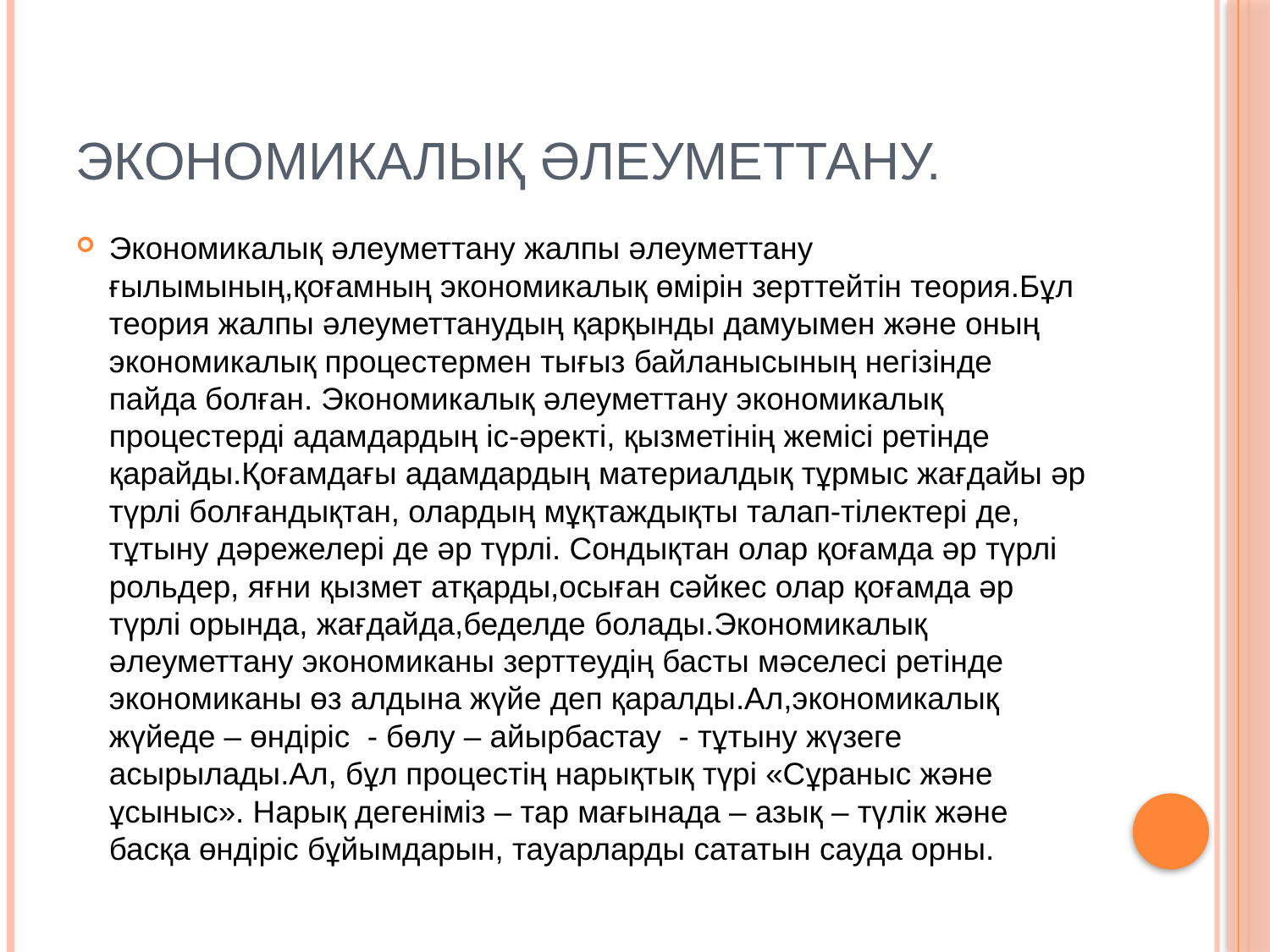

# Экономикалық әлеуметтану.
Экономикалық әлеуметтану жалпы әлеуметтану ғылымының,қоғамның экономикалық өмірін зерттейтін теория.Бұл теория жалпы әлеуметтанудың қарқынды дамуымен және оның экономикалық процестермен тығыз байланысының негізінде пайда болған. Экономикалық әлеуметтану экономикалық процестерді адамдардың іс-әректі, қызметінің жемісі ретінде қарайды.Қоғамдағы адамдардың материалдық тұрмыс жағдайы әр түрлі болғандықтан, олардың мұқтаждықты талап-тілектері де, тұтыну дәрежелері де әр түрлі. Сондықтан олар қоғамда әр түрлі рольдер, яғни қызмет атқарды,осыған сәйкес олар қоғамда әр түрлі орында, жағдайда,беделде болады.Экономикалық әлеуметтану экономиканы зерттеудің басты мәселесі ретінде экономиканы өз алдына жүйе деп қаралды.Ал,экономикалық жүйеде – өндіріс  - бөлу – айырбастау  - тұтыну жүзеге асырылады.Ал, бұл процестің нарықтық түрі «Сұраныс және ұсыныс». Нарық дегеніміз – тар мағынада – азық – түлік және басқа өндіріс бұйымдарын, тауарларды сататын сауда орны.